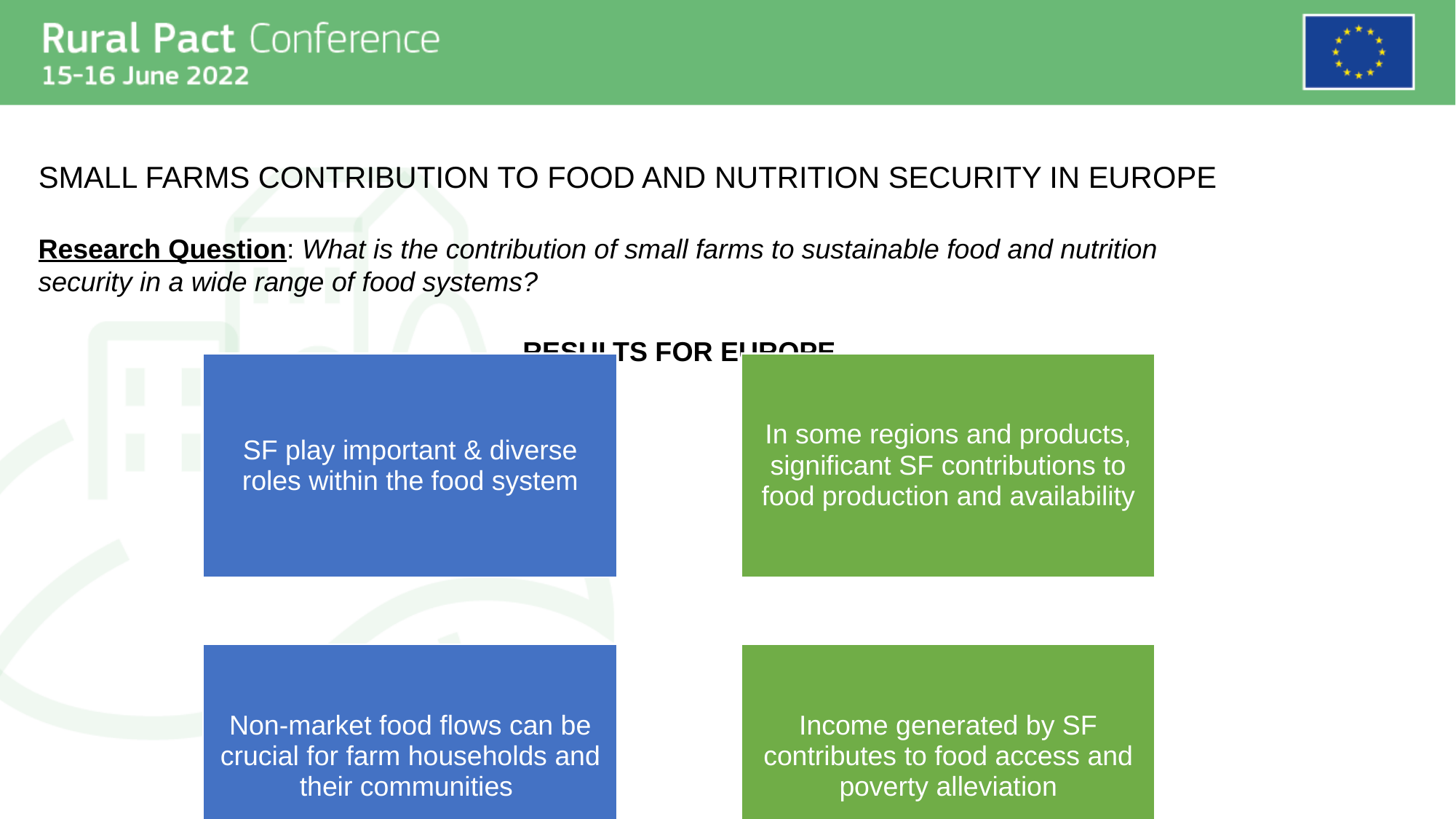

SMALL FARMS CONTRIBUTION TO FOOD AND NUTRITION SECURITY IN EUROPE
Research Question: What is the contribution of small farms to sustainable food and nutrition security in a wide range of food systems?
RESULTS FOR EUROPE
SF play important & diverse roles within the food system
In some regions and products, significant SF contributions to food production and availability
Non-market food flows can be crucial for farm households and their communities
Income generated by SF contributes to food access and poverty alleviation